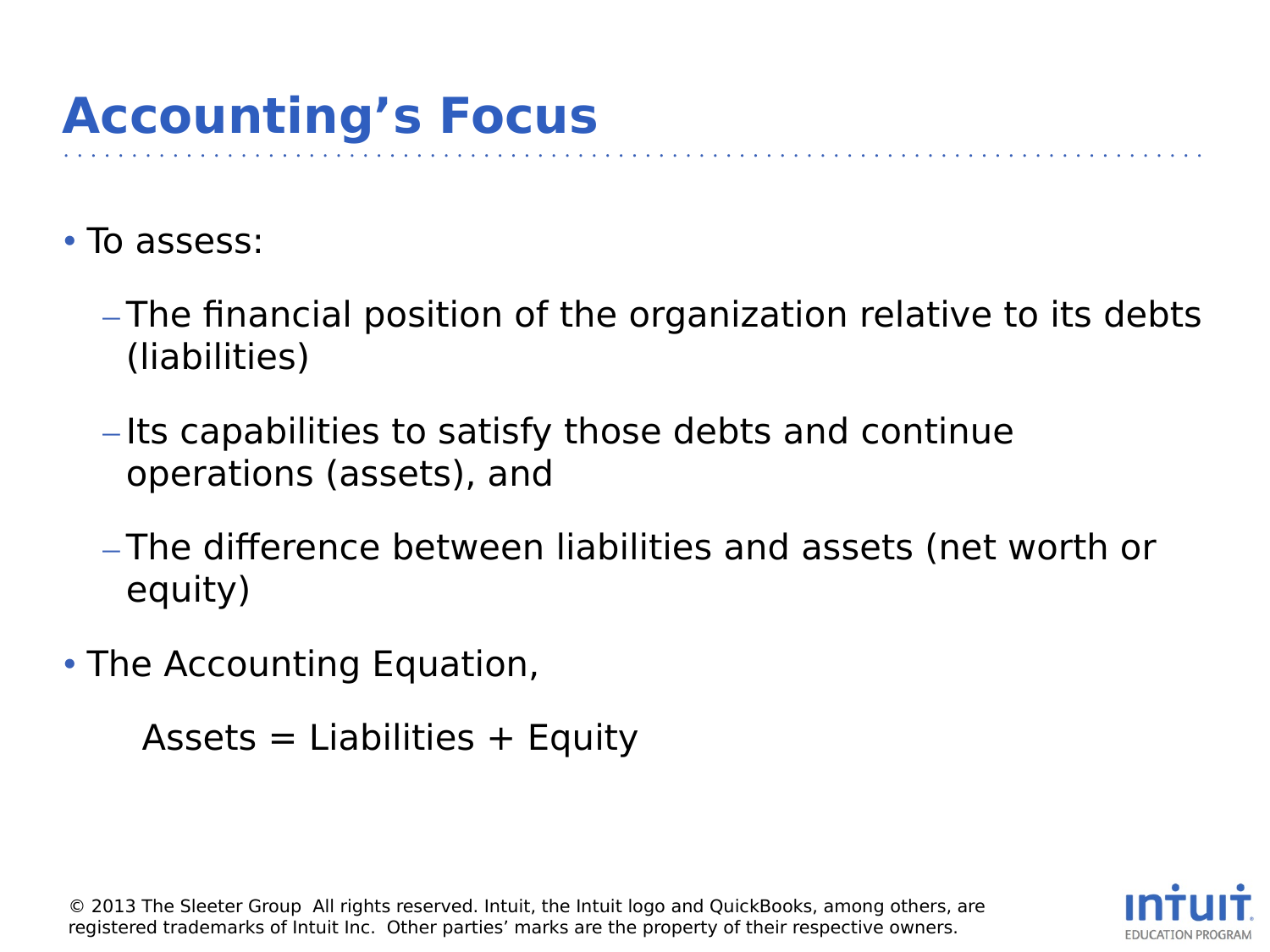

# Accounting’s Focus
To assess:
The financial position of the organization relative to its debts (liabilities)
Its capabilities to satisfy those debts and continue operations (assets), and
The difference between liabilities and assets (net worth or equity)
The Accounting Equation,
Assets = Liabilities + Equity